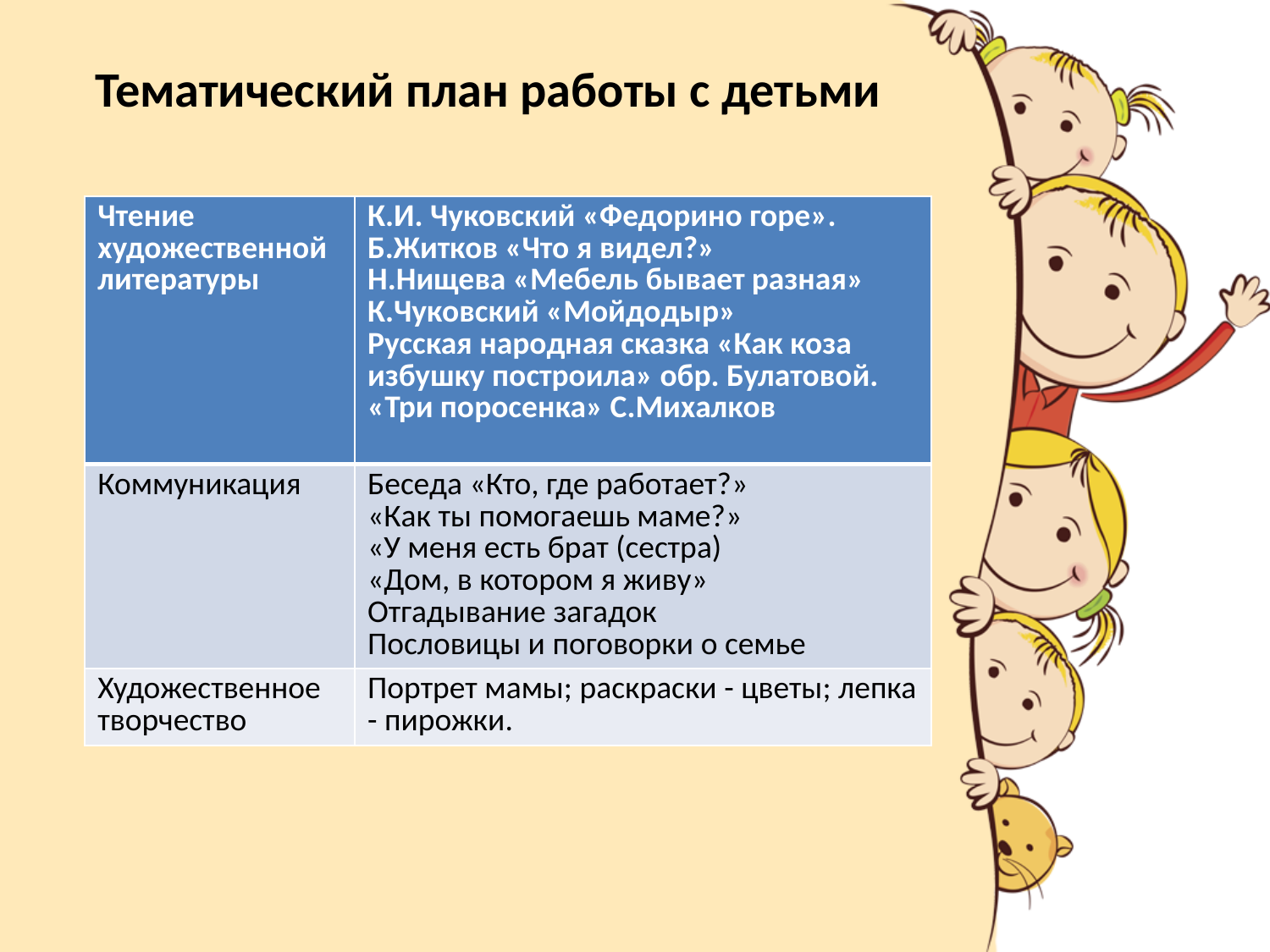

# Тематический план работы с детьми

| Чтение художественной литературы | К.И. Чуковский «Федорино горе». Б.Житков «Что я видел?» Н.Нищева «Мебель бывает разная» К.Чуковский «Мойдодыр» Русская народная сказка «Как коза избушку построила» обр. Булатовой. «Три поросенка» С.Михалков |
| --- | --- |
| Коммуникация | Беседа «Кто, где работает?» «Как ты помогаешь маме?» «У меня есть брат (сестра) «Дом, в котором я живу» Отгадывание загадок Пословицы и поговорки о семье |
| Художественное творчество | Портрет мамы; раскраски - цветы; лепка - пирожки. |